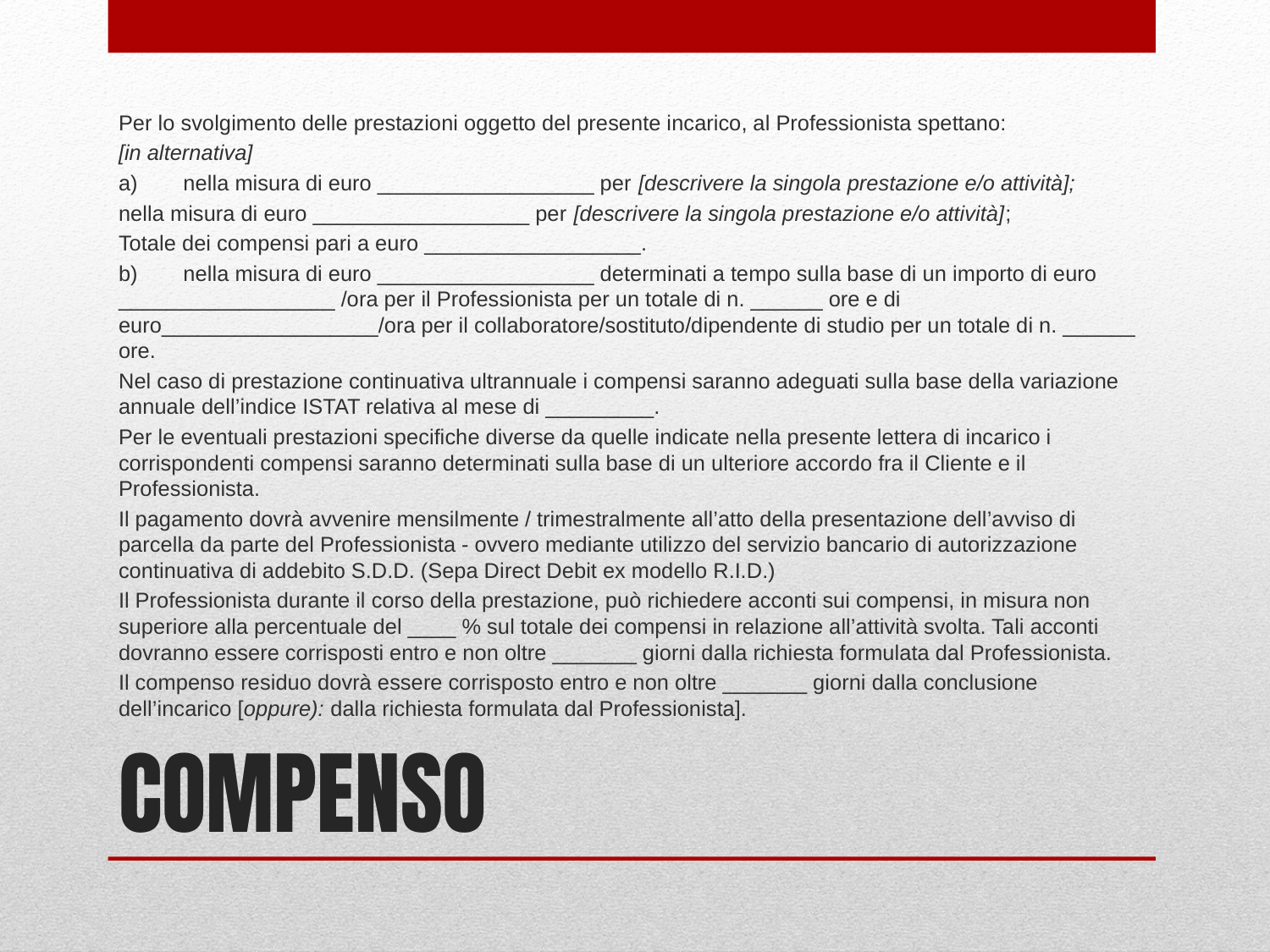

Per lo svolgimento delle prestazioni oggetto del presente incarico, al Professionista spettano:
[in alternativa]
a)	nella misura di euro __________________ per [descrivere la singola prestazione e/o attività];
nella misura di euro __________________ per [descrivere la singola prestazione e/o attività];
Totale dei compensi pari a euro __________________.
b)	nella misura di euro __________________ determinati a tempo sulla base di un importo di euro __________________ /ora per il Professionista per un totale di n. ______ ore e di euro__________________/ora per il collaboratore/sostituto/dipendente di studio per un totale di n. ______ ore.
Nel caso di prestazione continuativa ultrannuale i compensi saranno adeguati sulla base della variazione annuale dell’indice ISTAT relativa al mese di _________.
Per le eventuali prestazioni specifiche diverse da quelle indicate nella presente lettera di incarico i corrispondenti compensi saranno determinati sulla base di un ulteriore accordo fra il Cliente e il Professionista.
Il pagamento dovrà avvenire mensilmente / trimestralmente all’atto della presentazione dell’avviso di parcella da parte del Professionista - ovvero mediante utilizzo del servizio bancario di autorizzazione continuativa di addebito S.D.D. (Sepa Direct Debit ex modello R.I.D.)
Il Professionista durante il corso della prestazione, può richiedere acconti sui compensi, in misura non superiore alla percentuale del ____ % sul totale dei compensi in relazione all’attività svolta. Tali acconti dovranno essere corrisposti entro e non oltre _______ giorni dalla richiesta formulata dal Professionista.
Il compenso residuo dovrà essere corrisposto entro e non oltre _______ giorni dalla conclusione dell’incarico [oppure): dalla richiesta formulata dal Professionista].
# COMPENSO